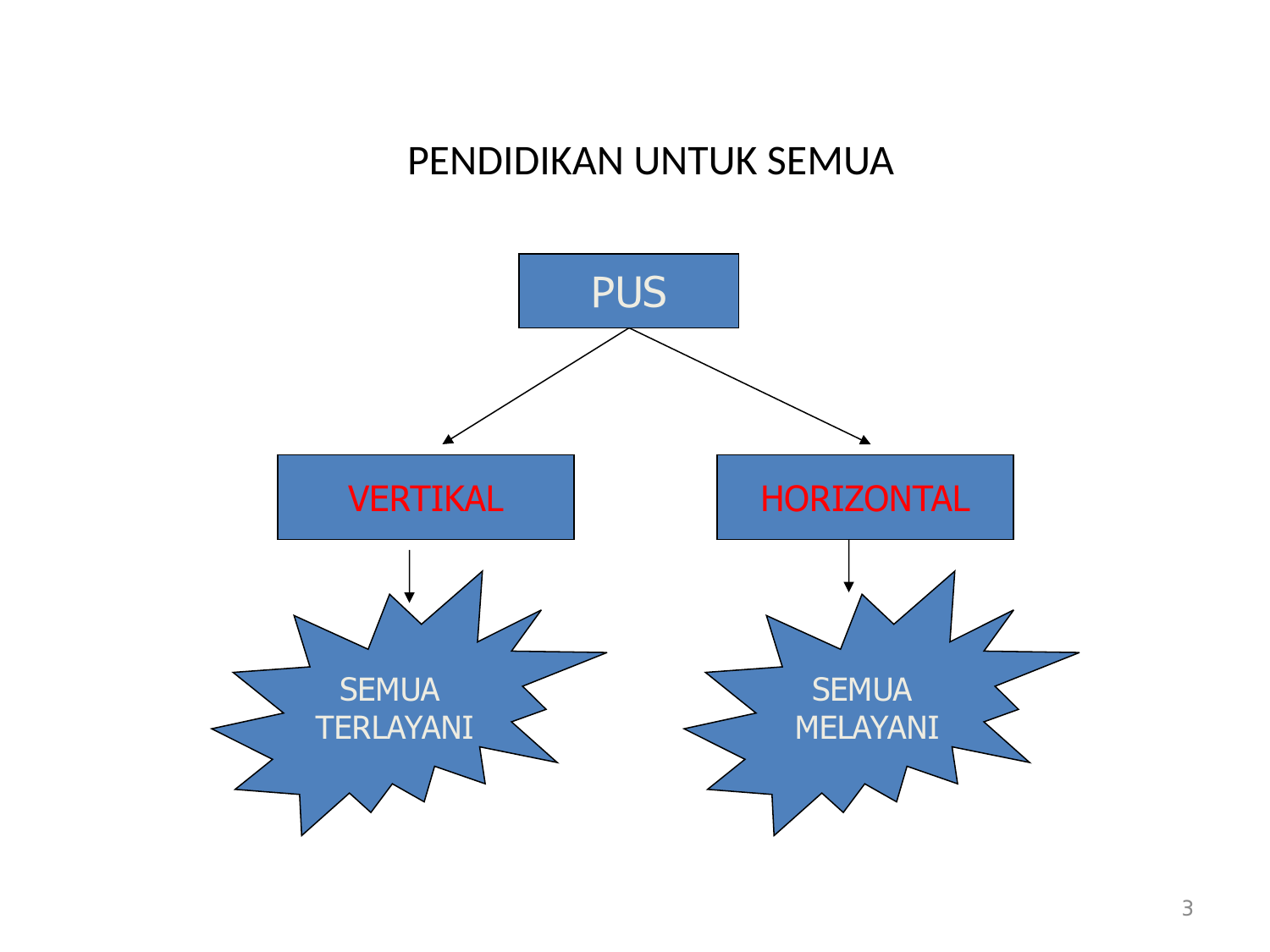

# PENDIDIKAN UNTUK SEMUA
PUS

VERTIKAL
HORIZONTAL

SEMUA
TERLAYANI
SEMUA
MELAYANI
3